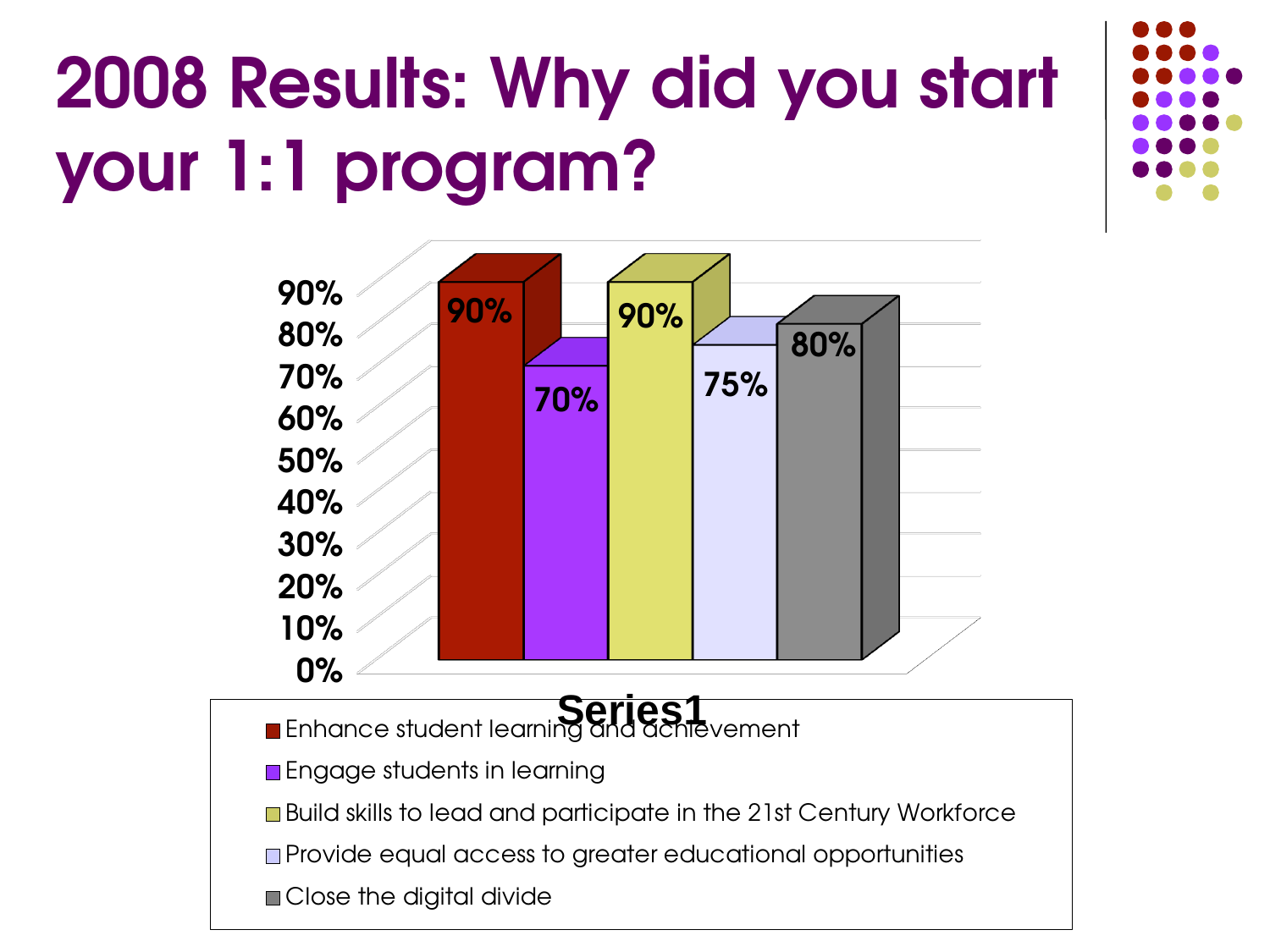

# 2008 Results: Why did you start your 1:1 program?

[unsupported chart]